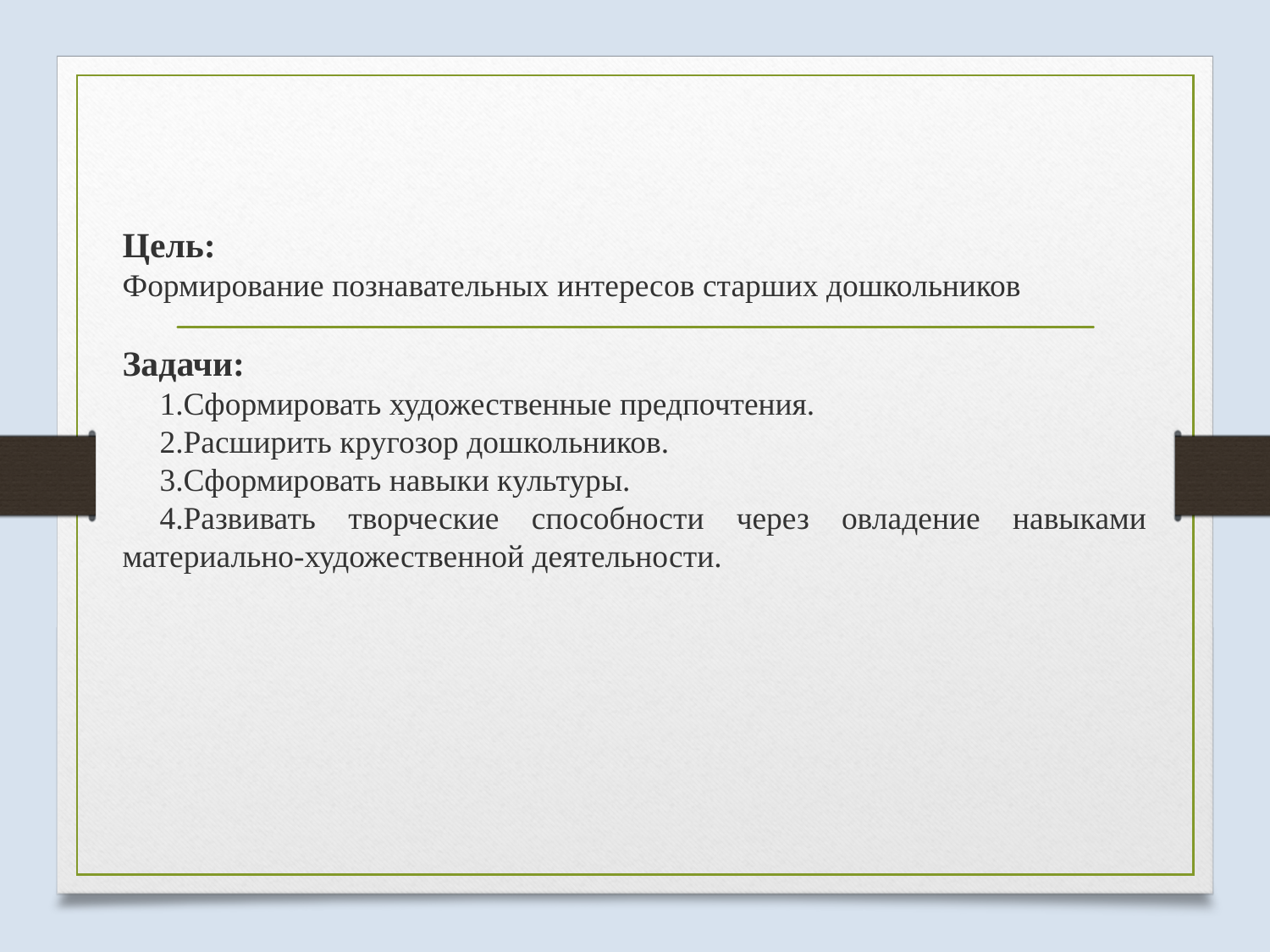

Цель:
Формирование познавательных интересов старших дошкольников

Задачи:
Сформировать художественные предпочтения.
Расширить кругозор дошкольников.
Сформировать навыки культуры.
Развивать творческие способности через овладение навыками материально-художественной деятельности.